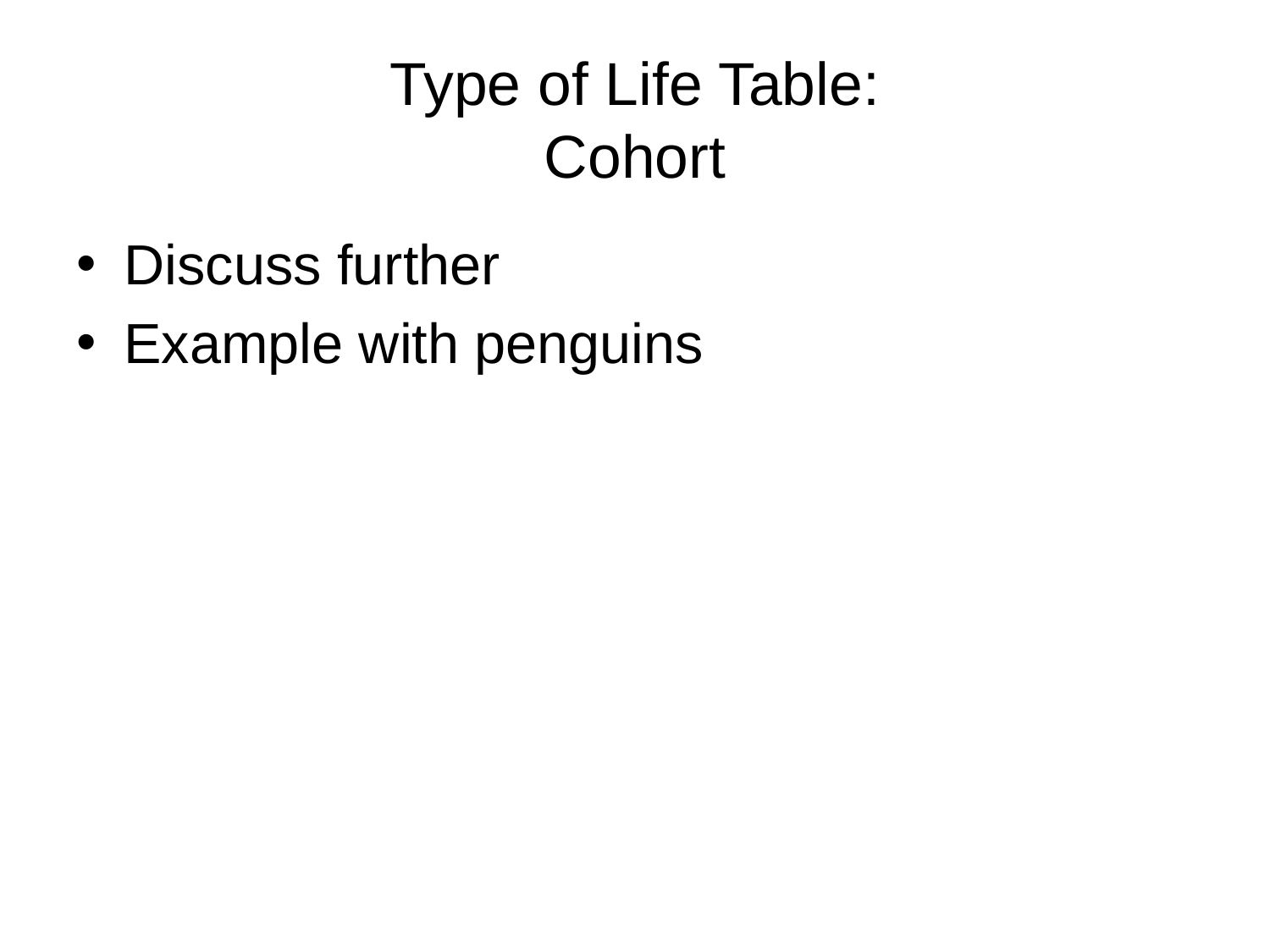

# Type of Life Table: Cohort
Discuss further
Example with penguins